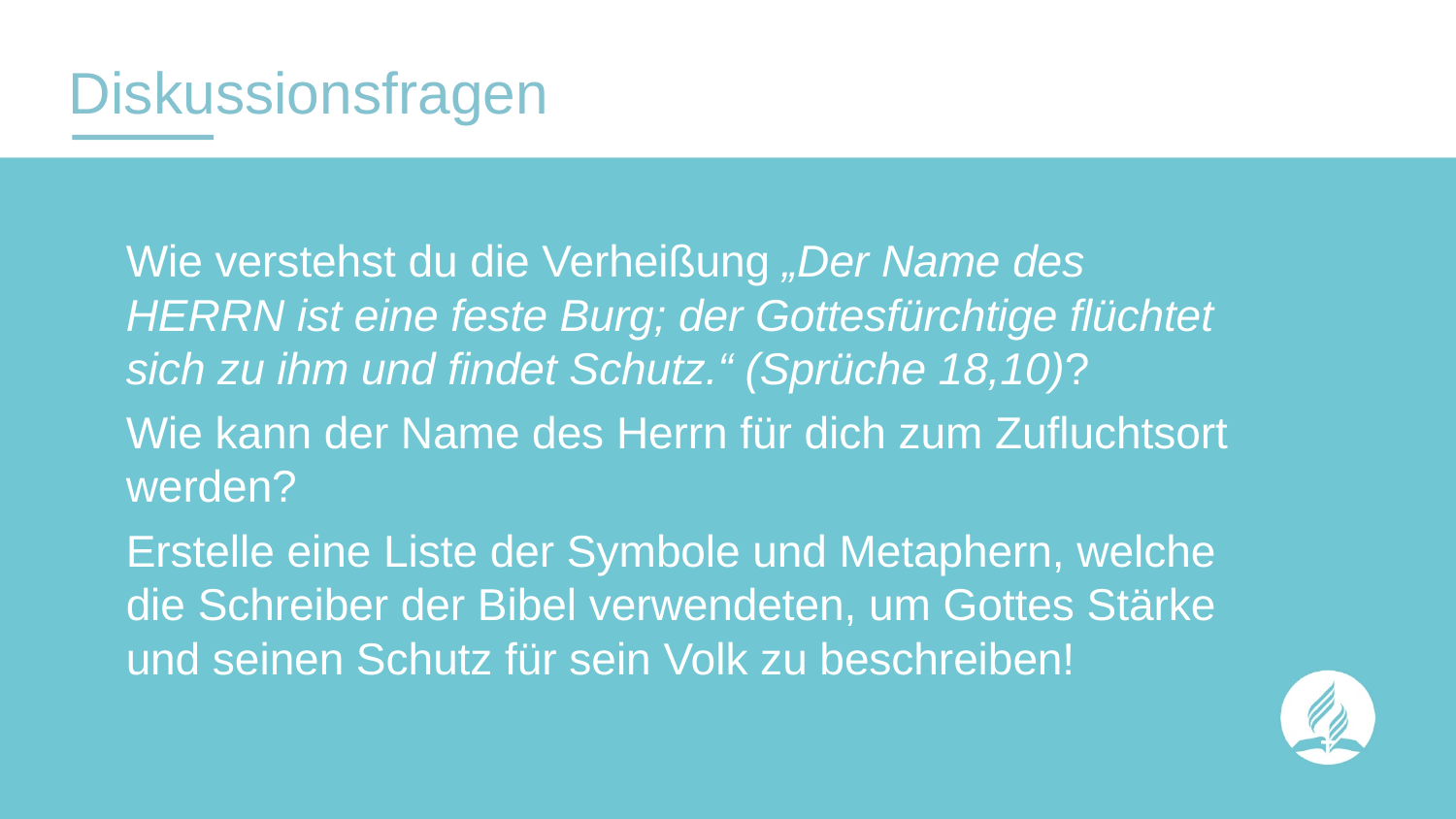

# Diskussionsfragen
Wie verstehst du die Verheißung „Der Name des HERRN ist eine feste Burg; der Gottesfürchtige flüchtet sich zu ihm und findet Schutz.“ (Sprüche 18,10)?
Wie kann der Name des Herrn für dich zum Zufluchtsort werden?
Erstelle eine Liste der Symbole und Metaphern, welche die Schreiber der Bibel verwendeten, um Gottes Stärke und seinen Schutz für sein Volk zu beschreiben!